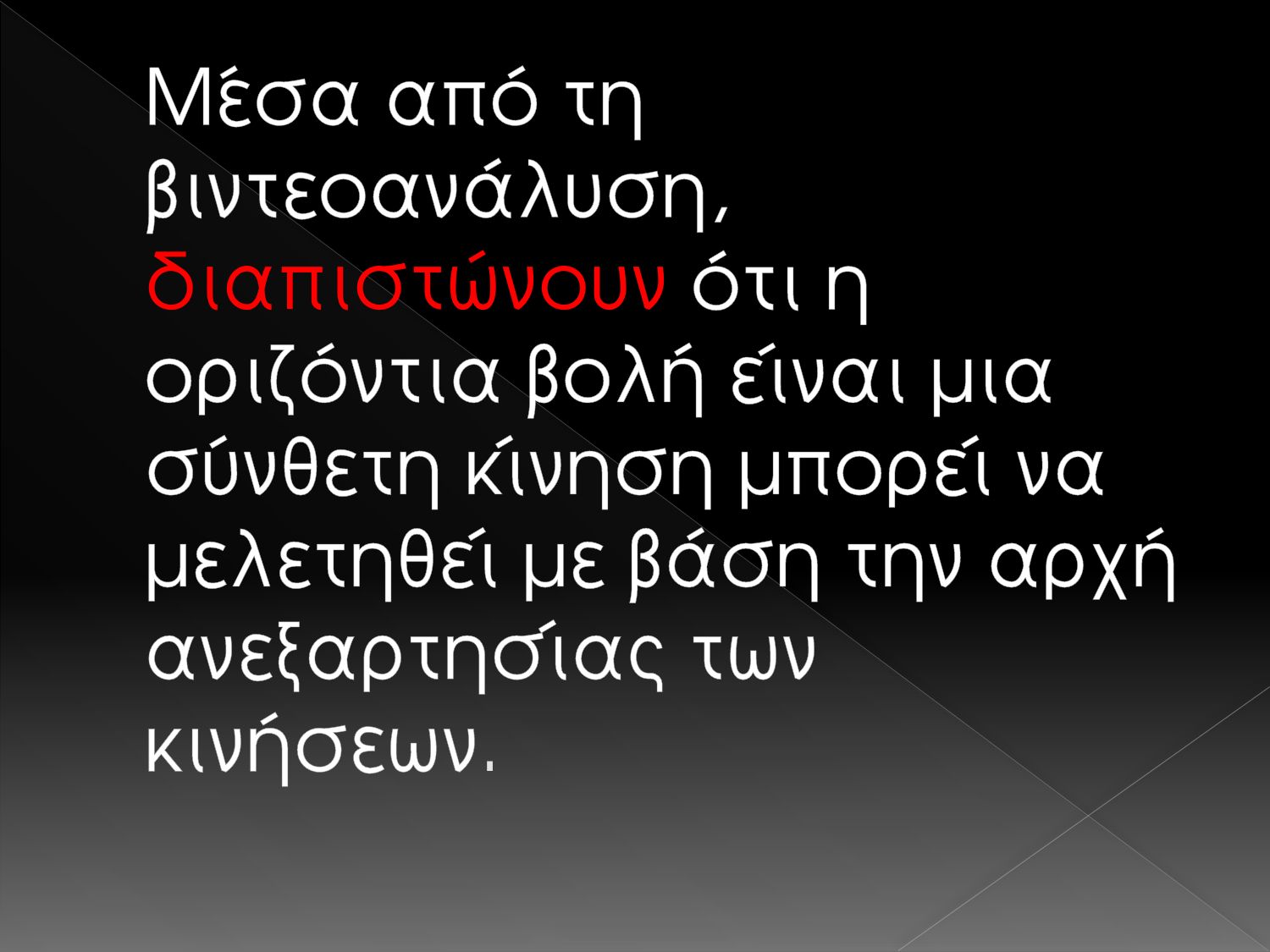

# Μέσα από τη βιντεοανάλυση,  διαπιστώνουν ότι η οριζόντια βολή είναι μια σύνθετη κίνηση μπορεί να μελετηθεί με βάση την αρχή ανεξαρτησίας των κινήσεων.